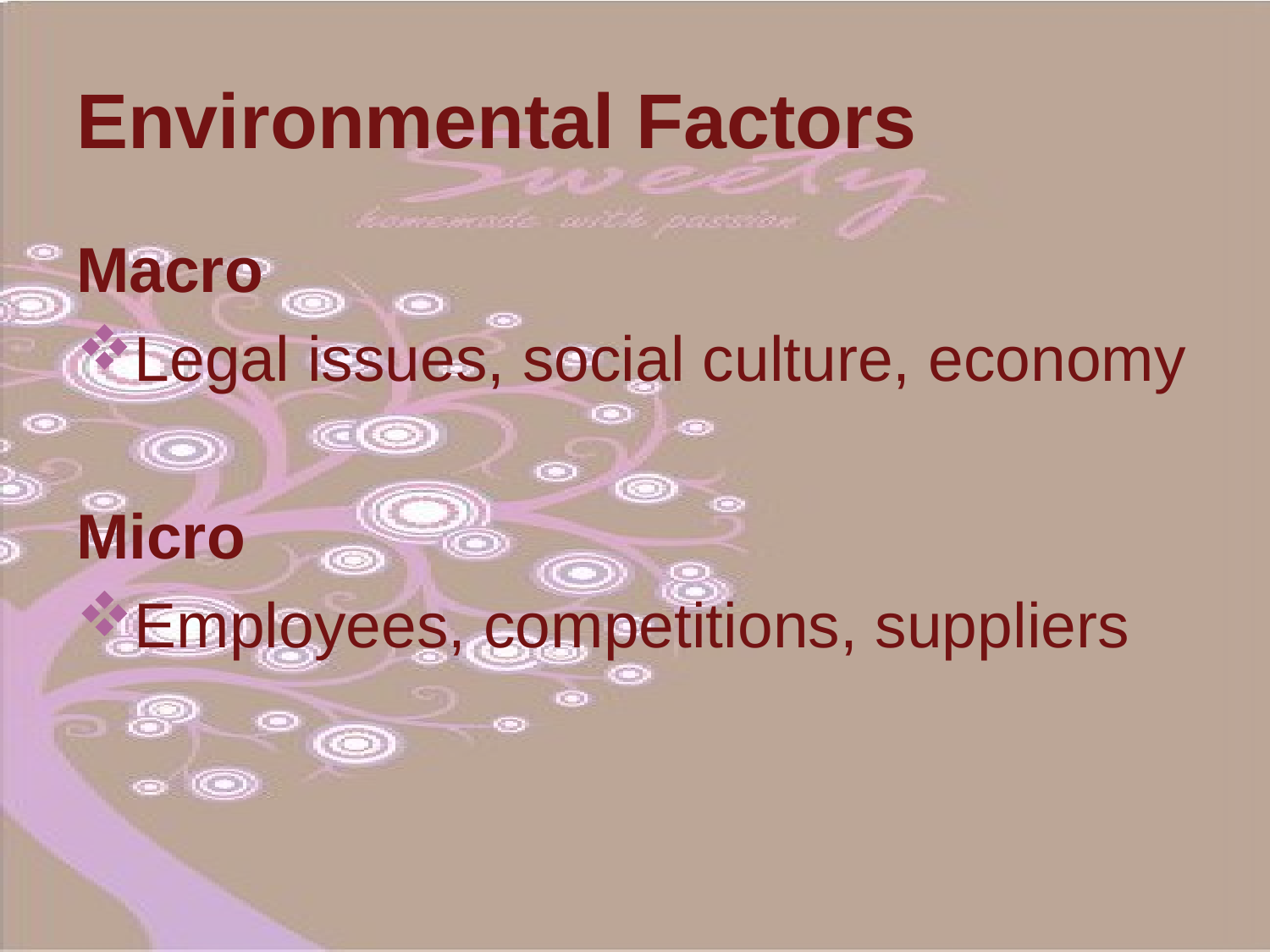

# Environmental Factors
Macro
Legal issues, social culture, economy

Micro
Employees, competitions, suppliers